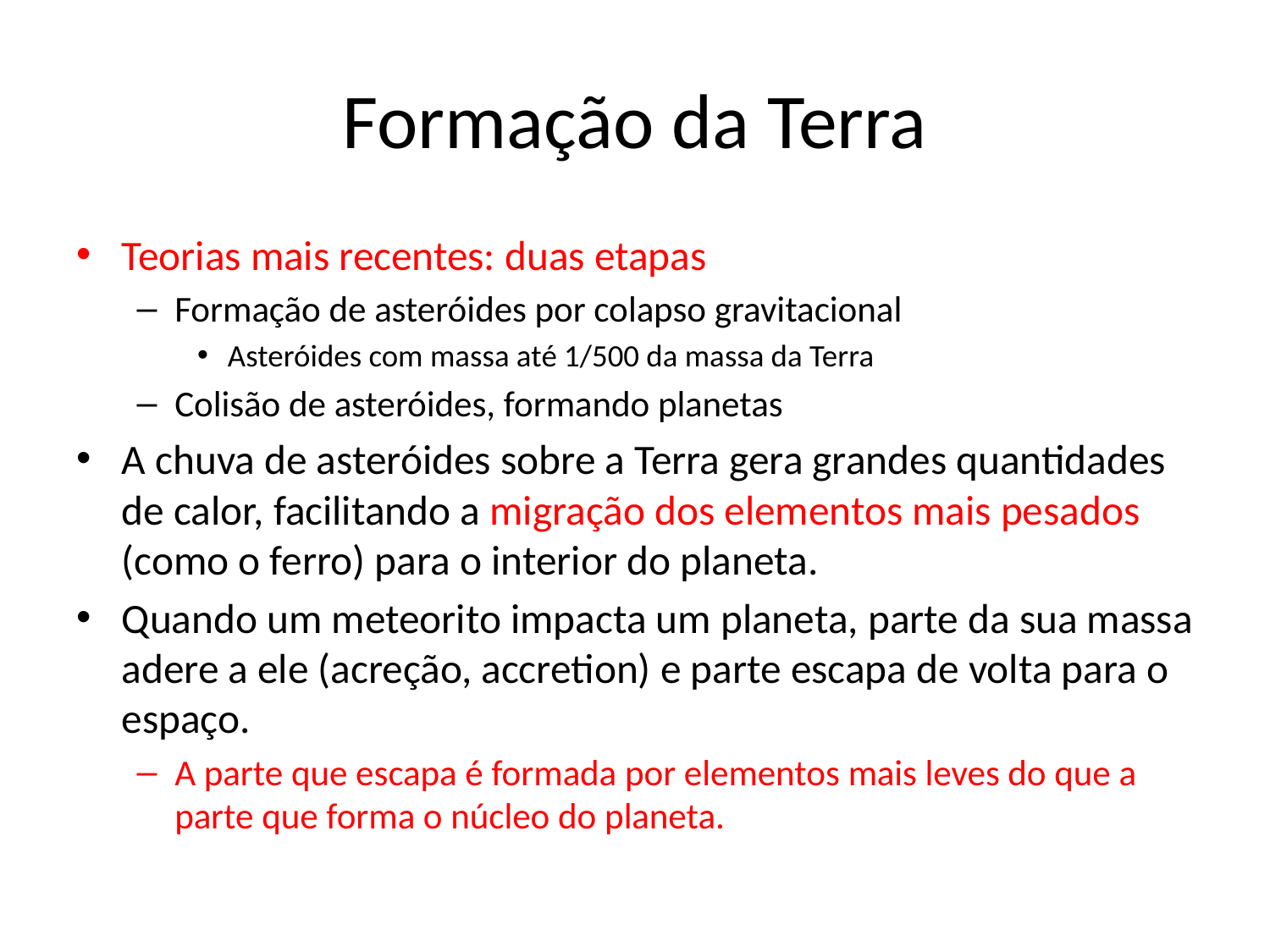

# Formação da Terra
Teorias mais recentes: duas etapas
Formação de asteróides por colapso gravitacional
Asteróides com massa até 1/500 da massa da Terra
Colisão de asteróides, formando planetas
A chuva de asteróides sobre a Terra gera grandes quantidades de calor, facilitando a migração dos elementos mais pesados (como o ferro) para o interior do planeta.
Quando um meteorito impacta um planeta, parte da sua massa adere a ele (acreção, accretion) e parte escapa de volta para o espaço.
A parte que escapa é formada por elementos mais leves do que a parte que forma o núcleo do planeta.